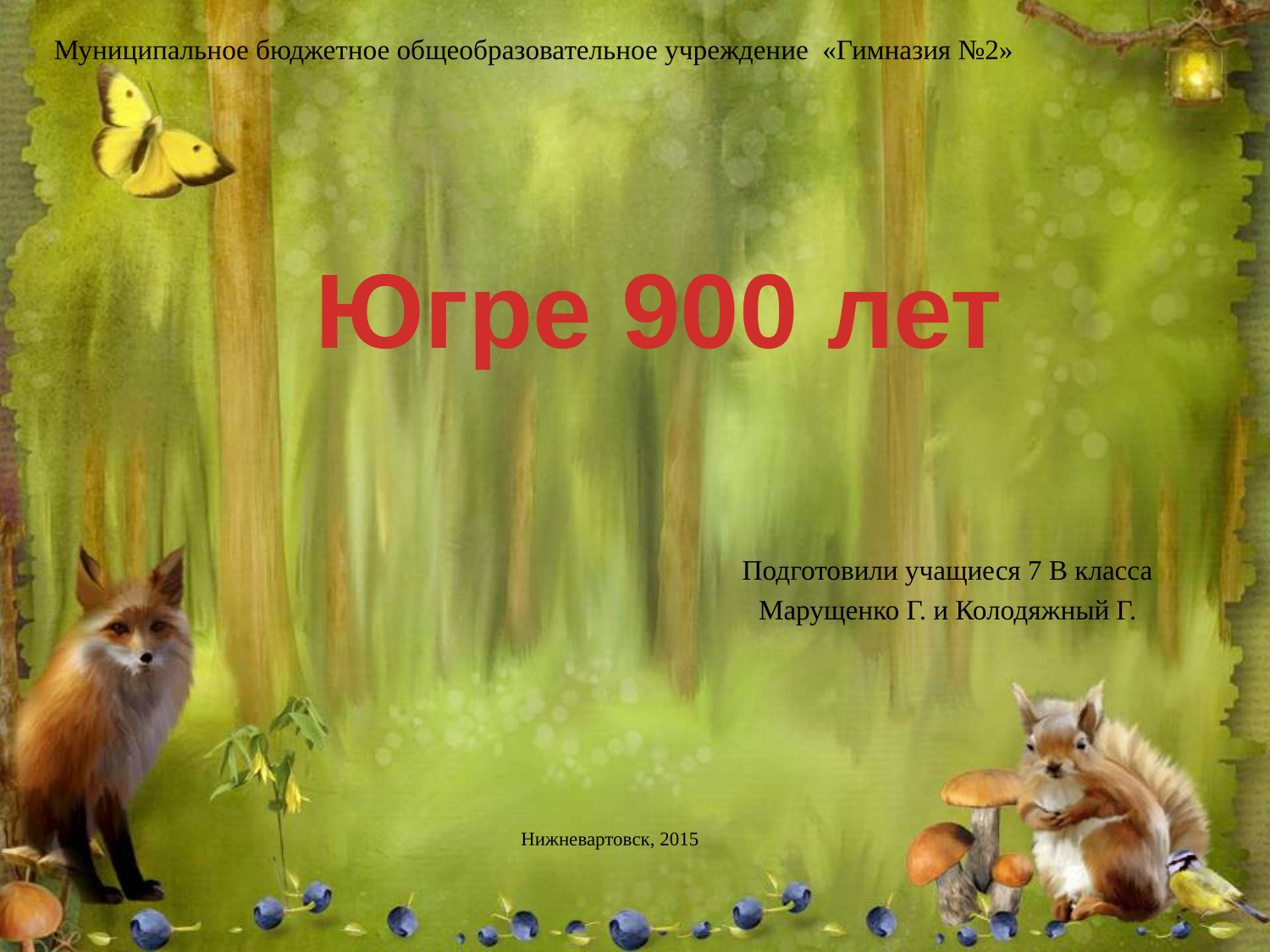

Муниципальное бюджетное общеобразовательное учреждение  «Гимназия №2»

Югре 900 лет
Подготовили учащиеся 7 В класса
Марущенко Г. и Колодяжный Г.
Нижневартовск, 2015